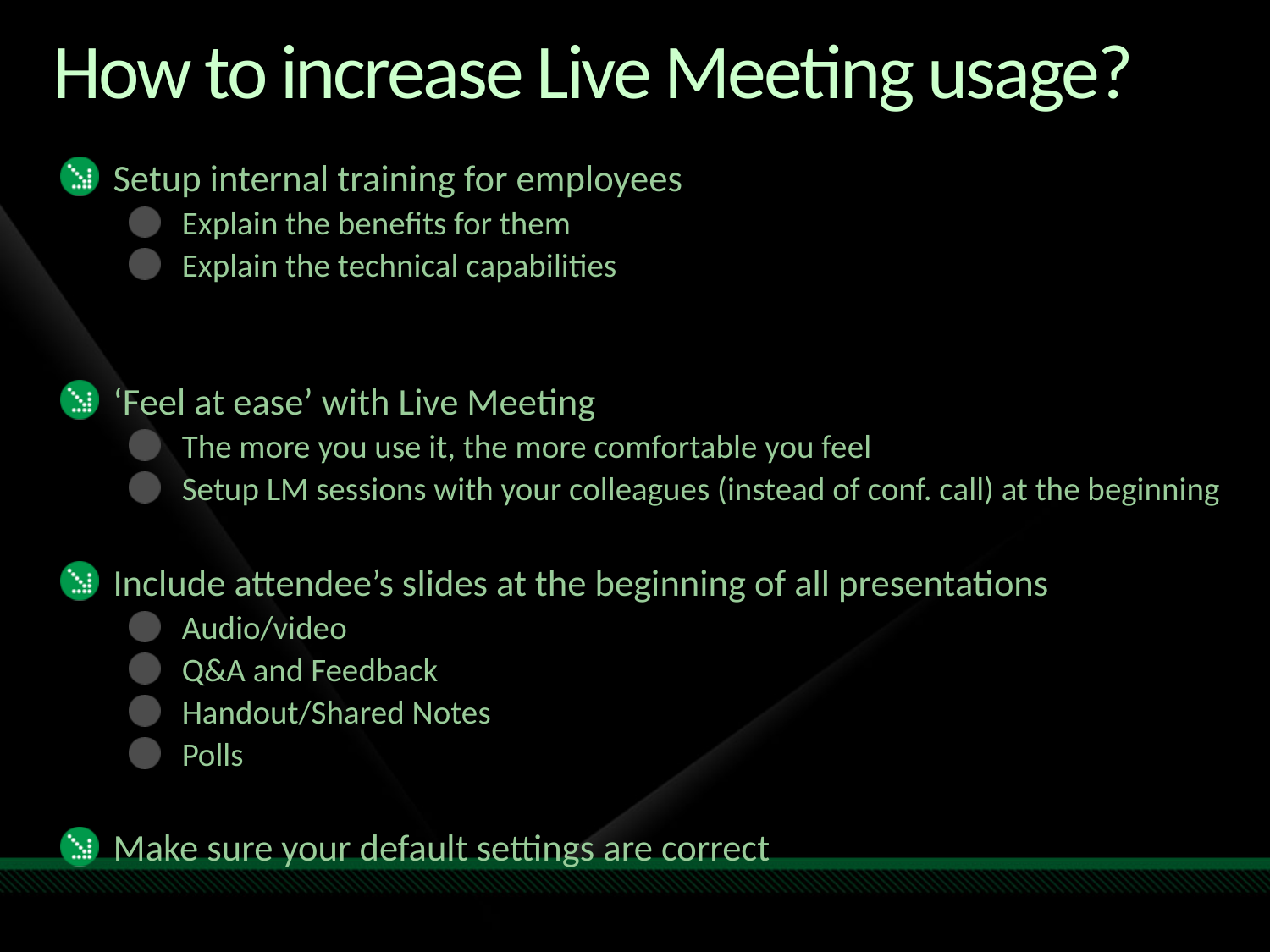

# How to increase Live Meeting usage?
Setup internal training for employees
Explain the benefits for them
Explain the technical capabilities

‘Feel at ease’ with Live Meeting
The more you use it, the more comfortable you feel
Setup LM sessions with your colleagues (instead of conf. call) at the beginning

Include attendee’s slides at the beginning of all presentations
Audio/video
Q&A and Feedback
Handout/Shared Notes
Polls

Make sure your default settings are correct